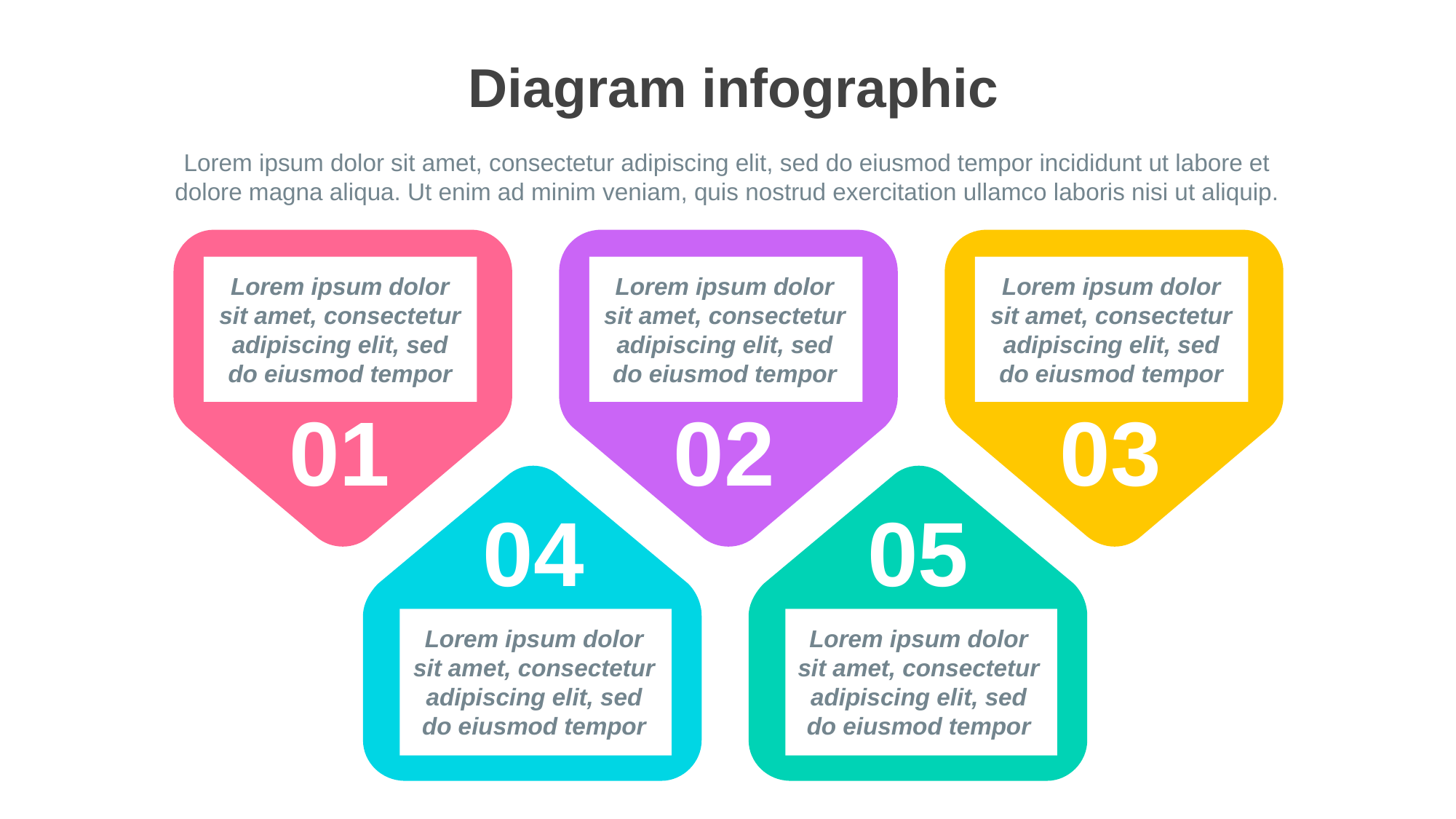

Diagram infographic
Lorem ipsum dolor sit amet, consectetur adipiscing elit, sed do eiusmod tempor incididunt ut labore et dolore magna aliqua. Ut enim ad minim veniam, quis nostrud exercitation ullamco laboris nisi ut aliquip.

Lorem ipsum dolor sit amet, consectetur adipiscing elit, sed do eiusmod tempor
01

Lorem ipsum dolor sit amet, consectetur adipiscing elit, sed do eiusmod tempor
02

Lorem ipsum dolor sit amet, consectetur adipiscing elit, sed do eiusmod tempor
03

04

Lorem ipsum dolor sit amet, consectetur adipiscing elit, sed do eiusmod tempor

05

Lorem ipsum dolor sit amet, consectetur adipiscing elit, sed do eiusmod tempor